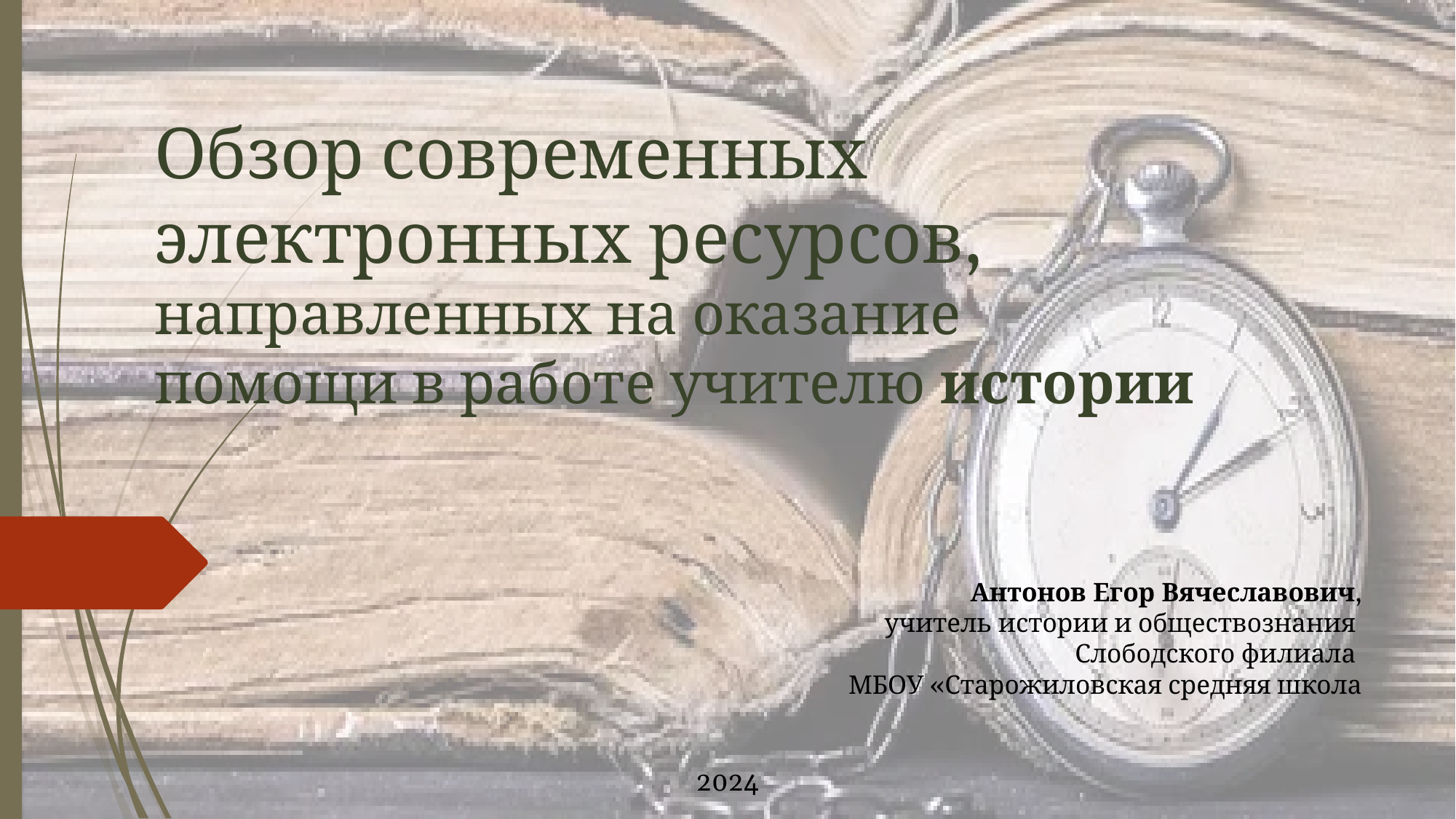

# Обзор современных электронных ресурсов, направленных на оказание помощи в работе учителю истории
Антонов Егор Вячеславович,
учитель истории и обществознания
Слободского филиала
МБОУ «Старожиловская средняя школа

2024